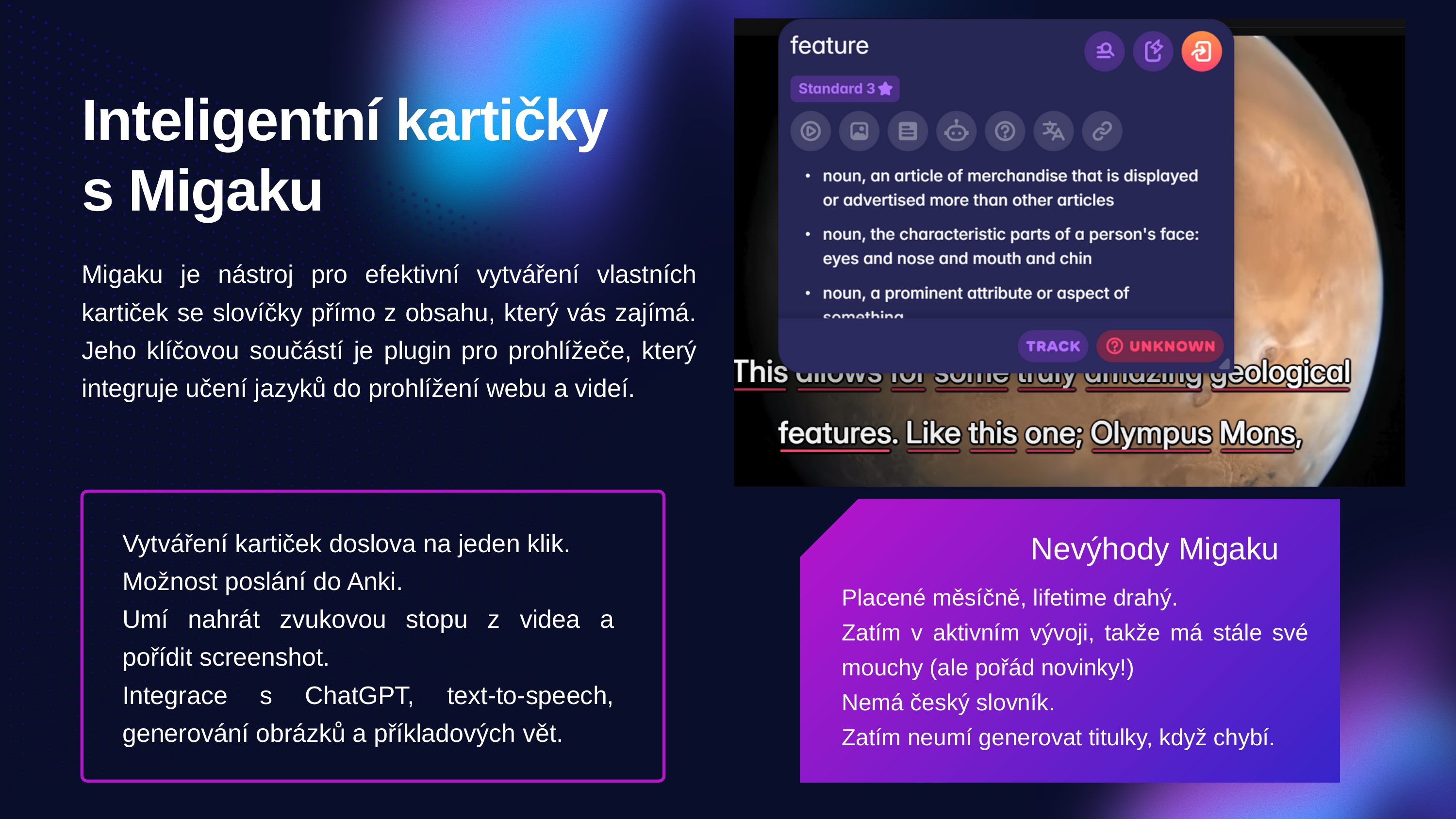

Inteligentní kartičky
s Migaku
Migaku je nástroj pro efektivní vytváření vlastních kartiček se slovíčky přímo z obsahu, který vás zajímá. Jeho klíčovou součástí je plugin pro prohlížeče, který integruje učení jazyků do prohlížení webu a videí.

Vytváření kartiček doslova na jeden klik.
Možnost poslání do Anki.
Umí nahrát zvukovou stopu z videa a pořídit screenshot.
Integrace s ChatGPT, text-to-speech, generování obrázků a příkladových vět.

Nevýhody Migaku
Placené měsíčně, lifetime drahý.
Zatím v aktivním vývoji, takže má stále své mouchy (ale pořád novinky!)
Nemá český slovník.
Zatím neumí generovat titulky, když chybí.